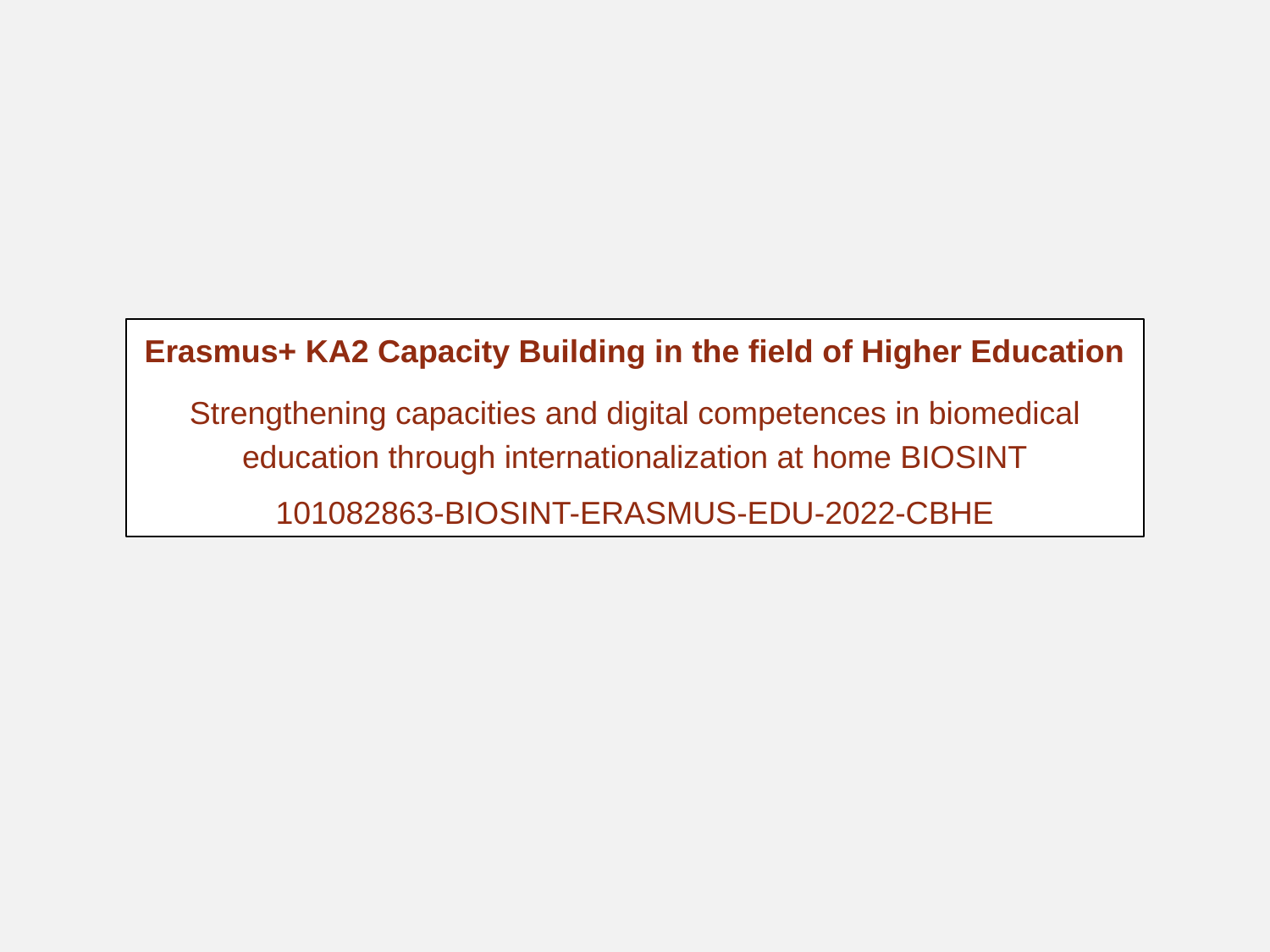

Erasmus+ KA2 Capacity Building in the field of Higher Education
Strengthening capacities and digital competences in biomedical education through internationalization at home BIOSINT
101082863-BIOSINT-ERASMUS-EDU-2022-CBHE